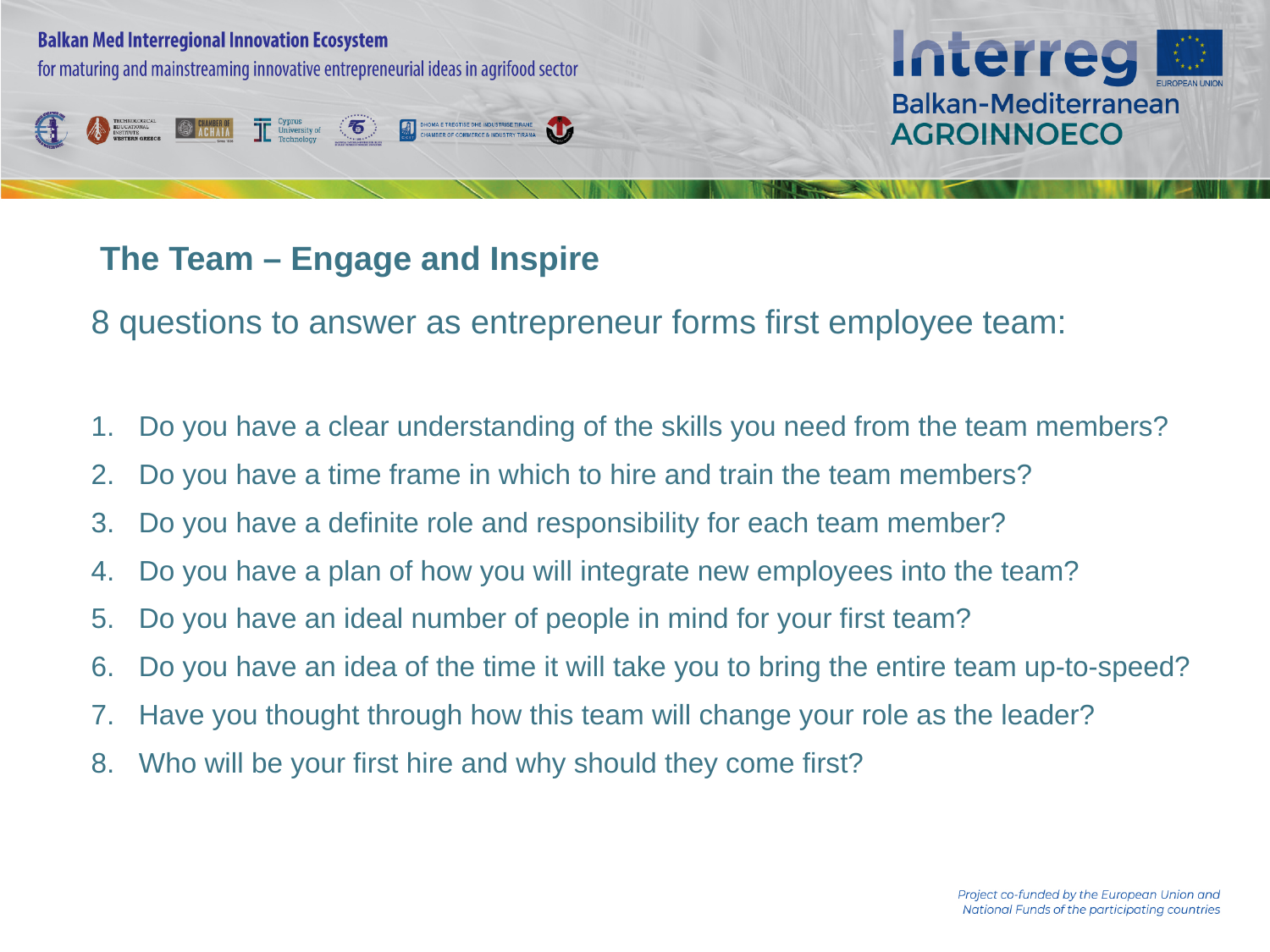

# The Team – Engage and Inspire
8 questions to answer as entrepreneur forms first employee team:

Do you have a clear understanding of the skills you need from the team members?
Do you have a time frame in which to hire and train the team members?
Do you have a definite role and responsibility for each team member?
Do you have a plan of how you will integrate new employees into the team?
Do you have an ideal number of people in mind for your first team?
Do you have an idea of the time it will take you to bring the entire team up-to-speed?
Have you thought through how this team will change your role as the leader?
Who will be your first hire and why should they come first?